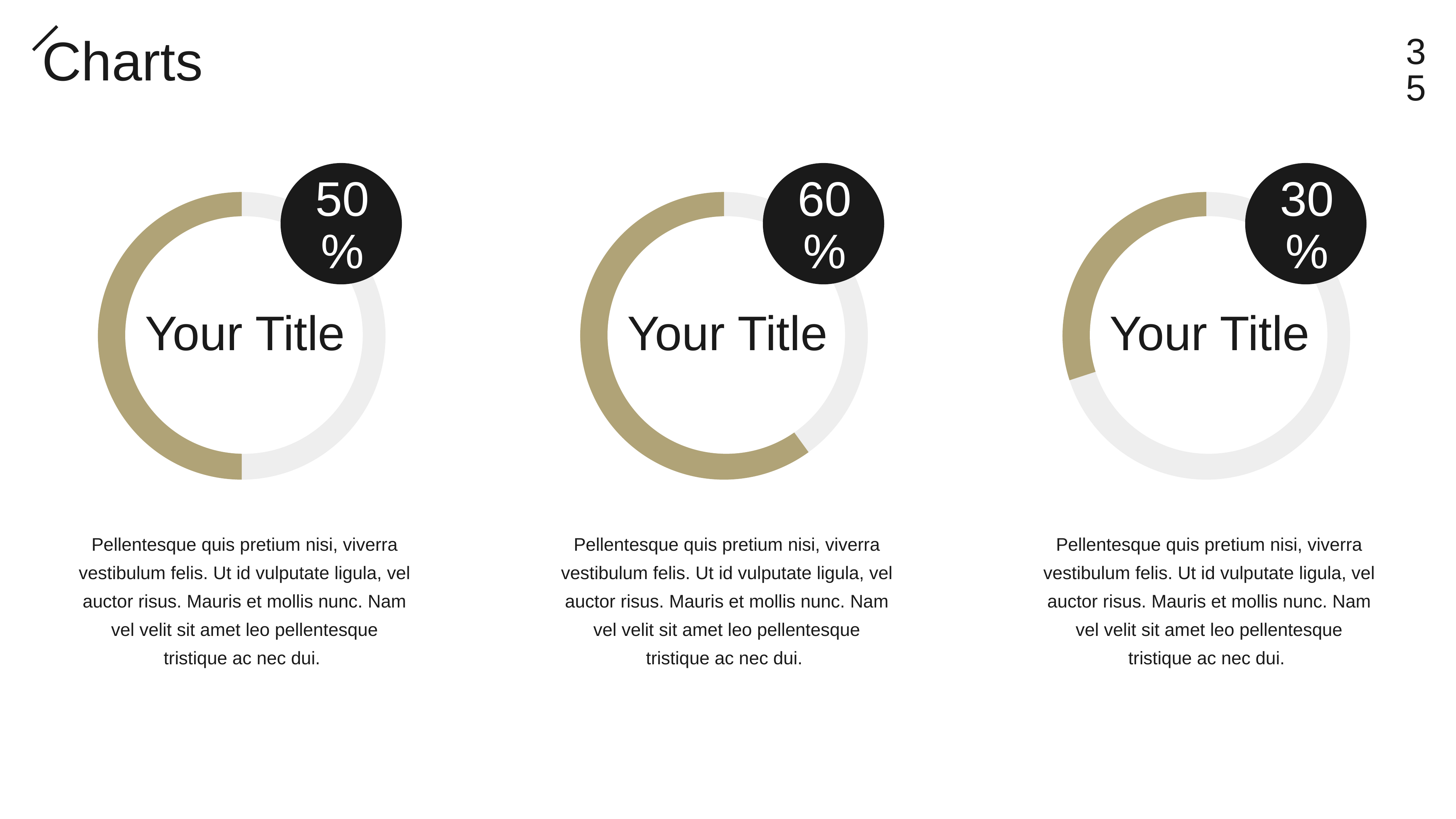

35
Charts

### Chart

| Category | 2016 |
|---|---|
| Background fill | 50.0 |
| Data | 50.0 |

### Chart

| Category | 2016 |
|---|---|
| Background fill | 40.0 |
| Data | 60.0 |

### Chart

| Category | 2016 |
|---|---|
| Background fill | 70.0 |
| Data | 30.0 |
50%
60%
30%

Your Title
Your Title
Your Title
Pellentesque quis pretium nisi, viverra vestibulum felis. Ut id vulputate ligula, vel auctor risus. Mauris et mollis nunc. Nam vel velit sit amet leo pellentesque tristique ac nec dui.
Pellentesque quis pretium nisi, viverra vestibulum felis. Ut id vulputate ligula, vel auctor risus. Mauris et mollis nunc. Nam vel velit sit amet leo pellentesque tristique ac nec dui.
Pellentesque quis pretium nisi, viverra vestibulum felis. Ut id vulputate ligula, vel auctor risus. Mauris et mollis nunc. Nam vel velit sit amet leo pellentesque tristique ac nec dui.